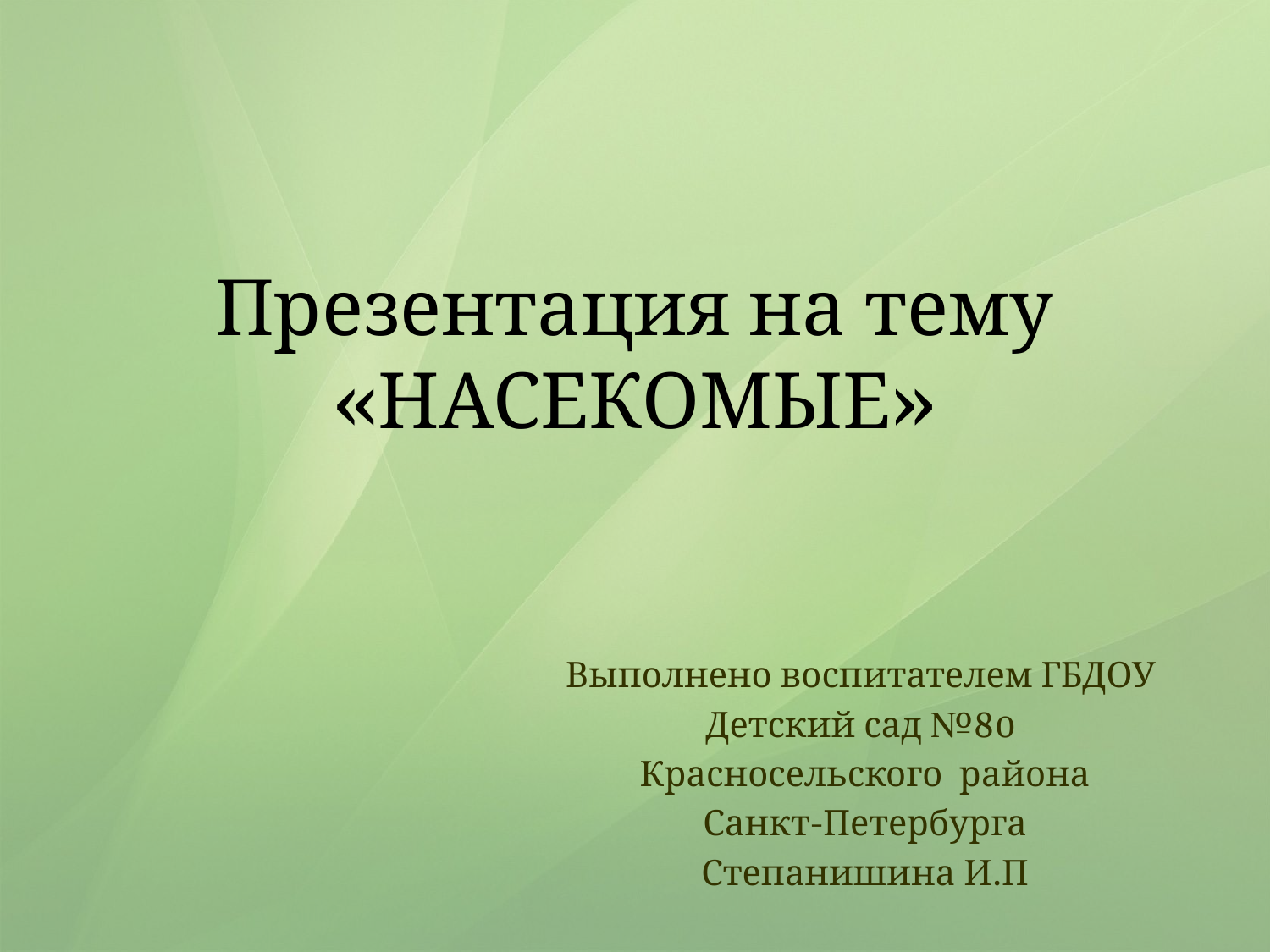

# Презентация на тему «НАСЕКОМЫЕ»
Выполнено воспитателем ГБДОУ
Детский сад №80
Красносельского  района
Санкт-Петербурга
Степанишина И.П